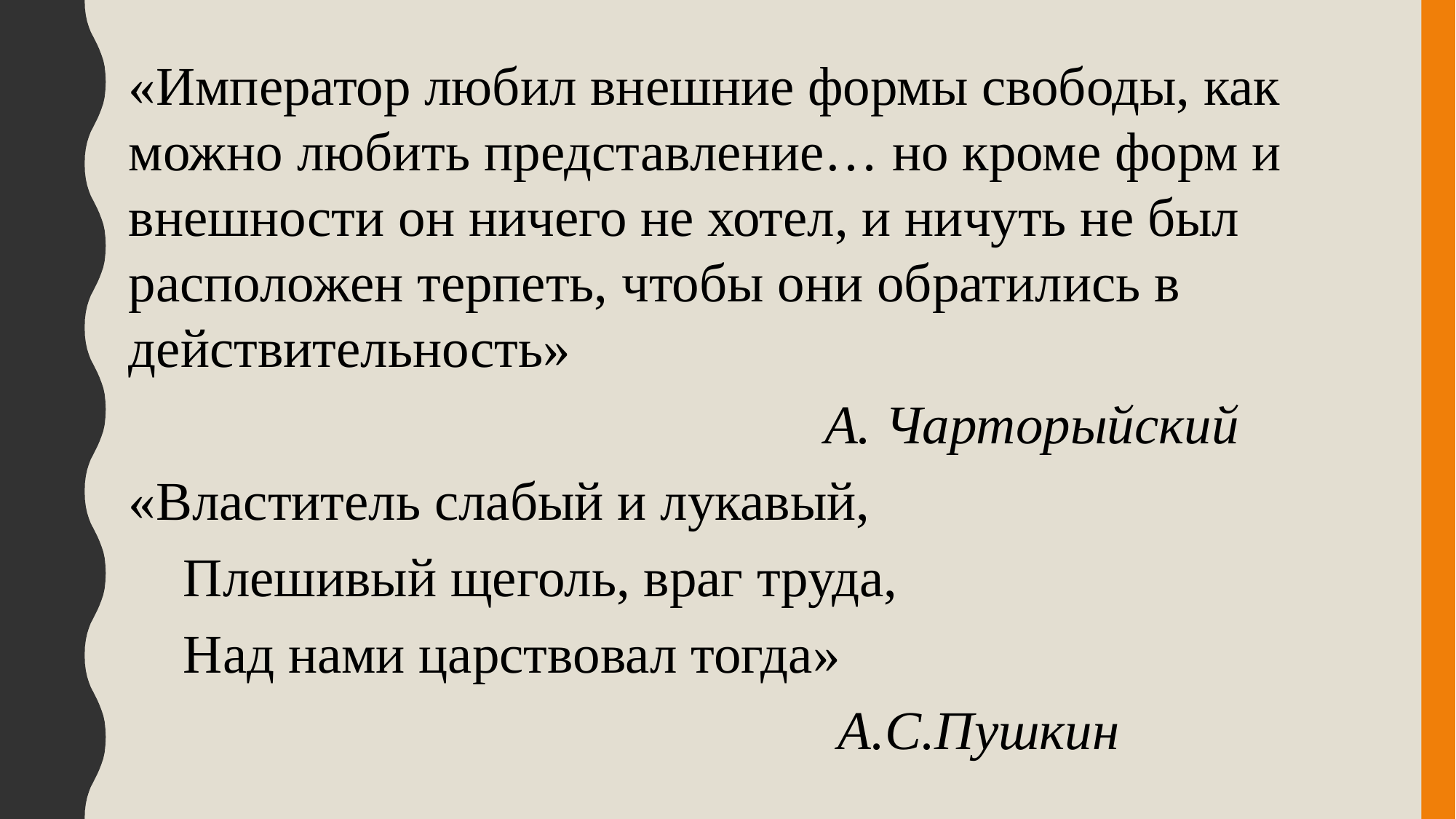

«Император любил внешние формы свободы, как можно любить представление… но кроме форм и внешности он ничего не хотел, и ничуть не был расположен терпеть, чтобы они обратились в действительность»
                        				А. Чарторыйский
«Властитель слабый и лукавый,
    Плешивый щеголь, враг труда,
    Над нами царствовал тогда»
                                 			 А.С.Пушкин